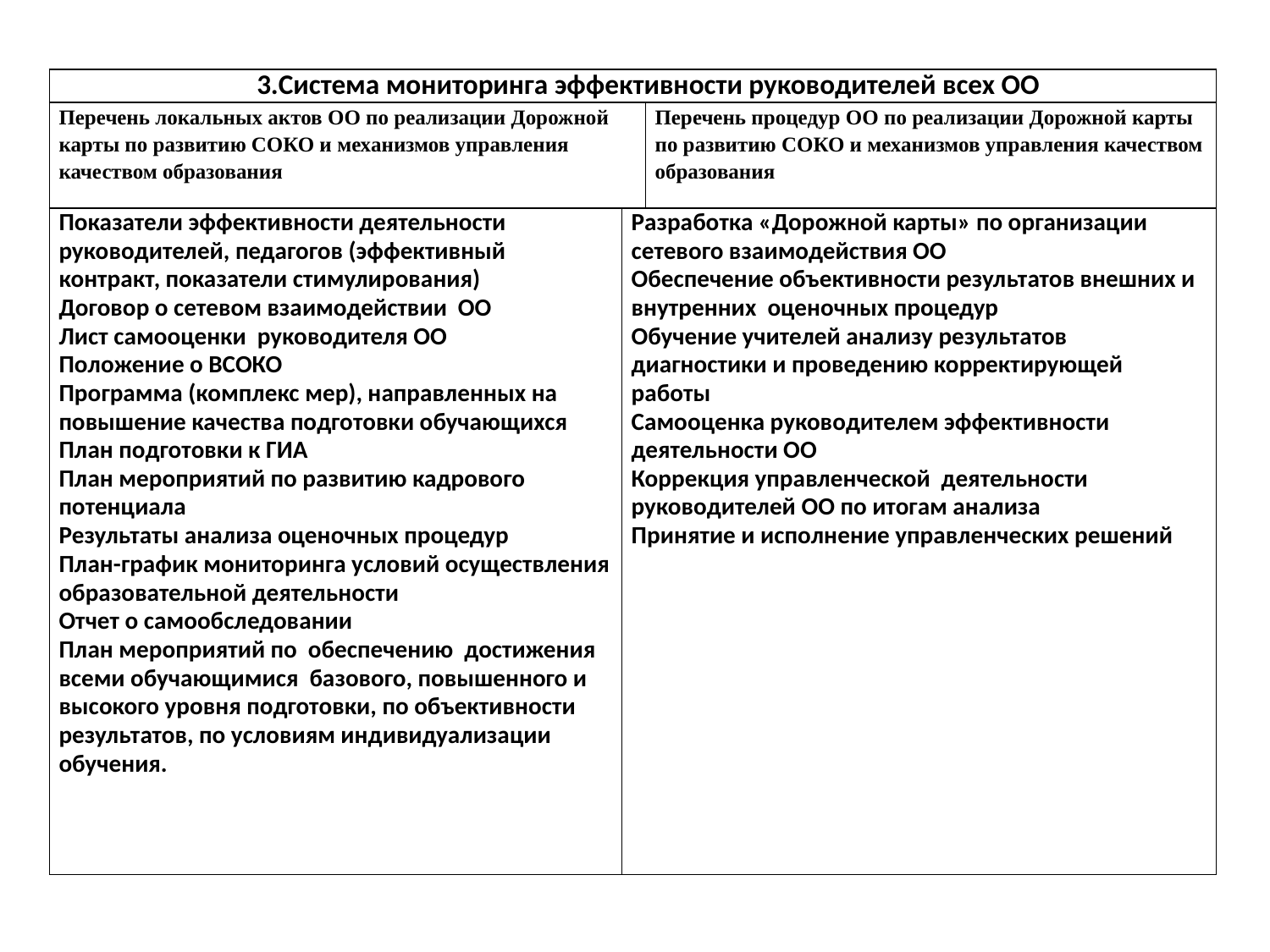

| 3.Система мониторинга эффективности руководителей всех ОО |  |  |
| --- | --- | --- |
| Перечень локальных актов ОО по реализации Дорожной карты по развитию СОКО и механизмов управления качеством образования |  | Перечень процедур ОО по реализации Дорожной карты по развитию СОКО и механизмов управления качеством образования |
| Показатели эффективности деятельности руководителей, педагогов (эффективный контракт, показатели стимулирования) Договор о сетевом взаимодействии ОО Лист самооценки руководителя ОО Положение о ВСОКО Программа (комплекс мер), направленных на повышение качества подготовки обучающихся План подготовки к ГИА План мероприятий по развитию кадрового потенциала Результаты анализа оценочных процедур План-график мониторинга условий осуществления образовательной деятельности Отчет о самообследовании План мероприятий по обеспечению достижения всеми обучающимися базового, повышенного и высокого уровня подготовки, по объективности результатов, по условиям индивидуализации обучения. | Разработка «Дорожной карты» по организации сетевого взаимодействия ОО Обеспечение объективности результатов внешних и внутренних оценочных процедур Обучение учителей анализу результатов диагностики и проведению корректирующей работы Самооценка руководителем эффективности деятельности ОО Коррекция управленческой деятельности руководителей ОО по итогам анализа Принятие и исполнение управленческих решений |  |